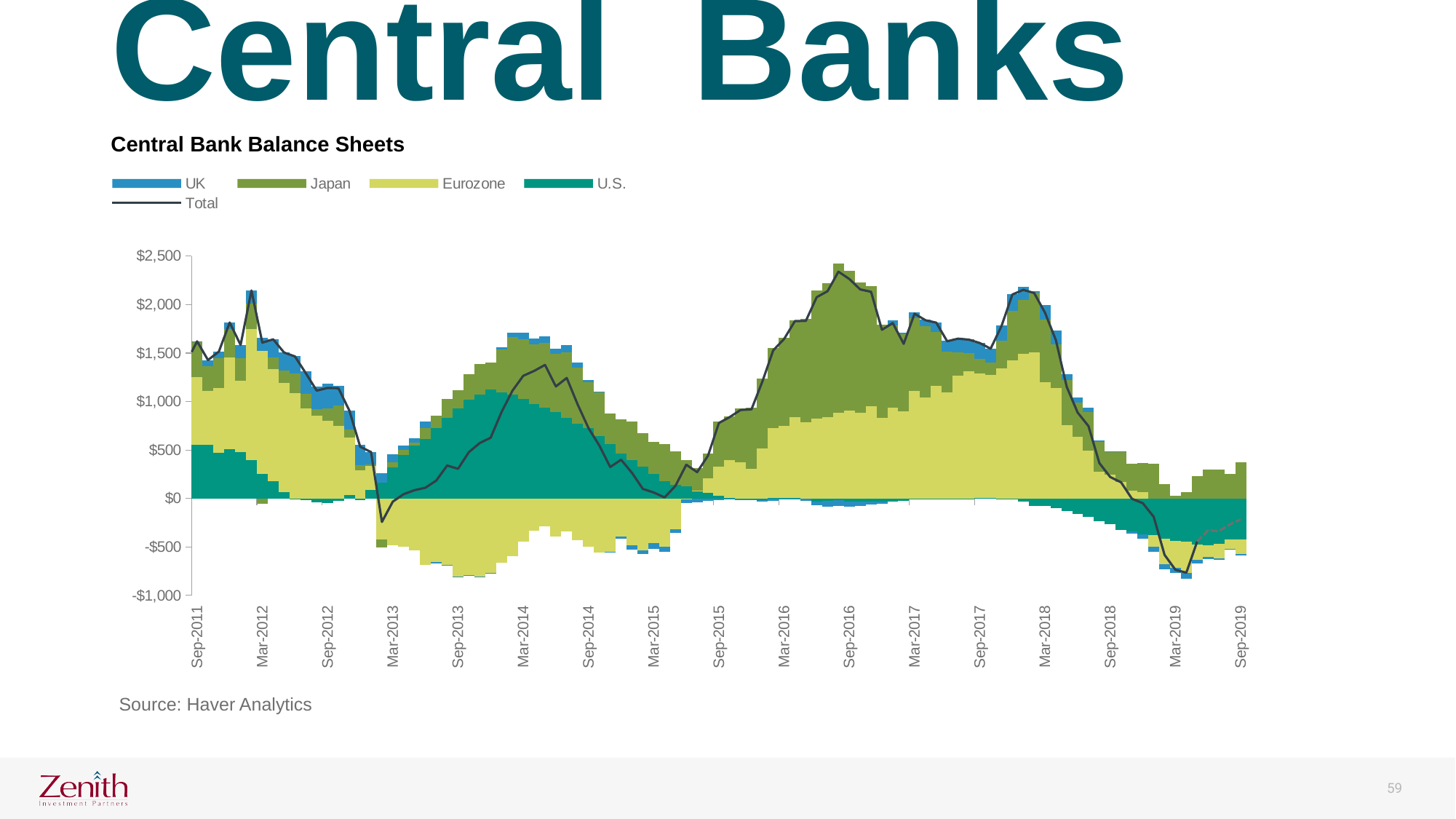

Central  Banks

Central Bank Balance Sheets

### Chart

| Category | U.S. | Eurozone | Japan | UK | Total | Estimate |
|---|---|---|---|---|---|---|
| 39202 | 35.113999999999976 | 250.1635042999999 | -218.94989986845727 | 13.206102299999994 | 79.5337067315427 | None |
| 39233 | 25.40600000000004 | 208.45056400000007 | -208.81129773799012 | 4.635045899999968 | 29.680312162009503 | None |
| 39263 | 20.669000000000047 | 212.98667429999995 | -177.40277391536264 | 6.905450399999985 | 63.15835078463694 | None |
| 39294 | 22.33800000000008 | 226.96733110000045 | -114.4882766134867 | 52.20684490000002 | 187.0238993865141 | None |
| 39325 | 21.94799999999997 | 158.86601640000043 | -27.987349901801405 | 45.822748800000035 | 198.64941529819902 | None |
| 39355 | 39.928999999999995 | 316.58049300000005 | -36.903808339916246 | 47.363956600000066 | 366.9696412600838 | None |
| 39386 | 30.737000000000016 | 383.5496922999999 | -44.7992604156281 | 48.45735639999999 | 417.9447882843719 | None |
| 39416 | 22.746000000000045 | 453.40128060000006 | -6.59433003167198 | 47.95248160000001 | 517.5054321683285 | None |
| 39447 | 20.67399999999997 | 676.7180683000003 | 4.775997575616642 | 38.11758039999994 | 740.2856462756171 | None |
| 39478 | 34.533999999999956 | 483.29940009999996 | 96.98595902538543 | 38.68845390000003 | 653.5078130253851 | None |
| 39507 | 16.415999999999986 | 471.0376002000001 | 90.71673075722775 | 38.119219299999976 | 616.2895502572279 | None |
| 39538 | 24.162000000000017 | 579.7254776000001 | 164.24577339797275 | 42.68090330000005 | 810.8141542979723 | None |
| 39568 | 8.445000000000036 | 630.4597480999996 | 152.9142352480636 | 23.475016900000007 | 815.2940002480631 | None |
| 39599 | 27.06799999999998 | 620.7014327999996 | 165.05484983239492 | 22.245549600000054 | 835.0698322323944 | None |
| 39629 | 27.607999999999965 | 564.4281591 | 132.91605883841495 | 22.174778899999996 | 747.1269968384152 | None |
| 39660 | 54.73499999999998 | 636.0594259999997 | 126.9629349296446 | 74.18405249999999 | 891.9414134296449 | None |
| 39691 | 37.108999999999945 | 589.9315460999994 | 55.69104460233143 | 62.501861500000004 | 745.2334522023305 | None |
| 39721 | 321.9249999999999 | 783.0224013999998 | 90.75006267632423 | 49.494560099999944 | 1245.1920241763235 | None |
| 39752 | 1085.7009999999998 | 906.8813088999998 | 241.93335950211124 | 193.06921710000003 | 2427.5848855021113 | None |
| 39782 | 1226.6999999999996 | 617.3269265999996 | 249.41850903107854 | 153.88452889999996 | 2247.3299645310767 | None |
| 39813 | 1348.795 | 608.3443843999996 | 355.3567315340076 | 148.12496590000003 | 2460.621081834008 | None |
| 39844 | 1026.818 | 565.4269572000002 | 277.5563374228536 | 67.84138199999995 | 1937.642676622853 | None |
| 39872 | 1022.29 | 356.4758274000002 | 247.382966479319 | 67.66862999999995 | 1693.8174238793192 | None |
| 39903 | 1177.5910000000001 | 276.77038399999975 | 140.27129803682104 | 59.448547499999975 | 1654.081229536822 | None |
| 39933 | 1178.581 | 169.59311790000032 | 116.2771945582608 | 141.83427679999997 | 1606.2855892582597 | None |
| 39964 | 1176.0610000000001 | 242.03253300000017 | 174.01318609614202 | 158.898184 | 1751.0049030961427 | None |
| 39994 | 1132.8579999999997 | 492.6625487999998 | 188.41362760622903 | 179.7015977 | 1993.63577410623 | None |
| 40025 | 1081.922 | 336.3025998000002 | 201.61782585090404 | 96.98145660000002 | 1716.8238822509031 | None |
| 40056 | 1164.9199999999998 | 428.49420630000037 | 229.9987562467094 | 114.55329990000001 | 1937.96626244671 | None |
| 40086 | 929.1950000000002 | 166.1331651000002 | 218.59949936071988 | 122.10289560000001 | 1436.030560060721 | None |
| 40117 | 192.45100000000014 | -58.26169020000016 | 64.33145656876226 | -16.792325200000068 | 181.72844116876163 | None |
| 40147 | 100.24200000000016 | 100.85415880000026 | 60.715914224065195 | 29.0146476 | 290.82672062406533 | None |
| 40178 | -5.389999999999784 | -29.258378100000204 | 17.250009378079856 | 31.429238400000003 | 14.030869678078872 | None |
| 40209 | 319.804 | 153.0596354 | 17.79433179227352 | 145.21751580000003 | 635.8754829922741 | None |
| 40237 | 370.012 | 254.77829640000004 | 91.52093825255415 | 132.31743180000007 | 848.6286664525542 | None |
| 40268 | 235.59399999999985 | 239.55651600000039 | 76.88031749816426 | 122.76079380000004 | 674.7916272981636 | None |
| 40298 | 263.76 | 250.6669748000001 | 61.54120585793677 | 60.51030120000001 | 636.4784818579387 | None |
| 40329 | 253.92599999999987 | 180.6077944000002 | 85.91956263001843 | 28.35140089999999 | 548.8047579300179 | None |
| 40359 | 305.2800000000002 | -173.47149390000016 | 109.95638923064166 | 9.901058299999988 | 251.66595363064027 | None |
| 40390 | 324.75100000000003 | -48.46122959999999 | 125.62097567326202 | 3.915176999999992 | 405.8259230732624 | None |
| 40421 | 226.11300000000023 | -62.5349438999998 | 206.45440679528892 | 9.16979699999998 | 379.20225989528956 | None |
| 40451 | 157.67099999999968 | -243.58728699999998 | 151.8940815040155 | 12.187725300000062 | 78.16551980401431 | None |
| 40482 | 133.85500000000005 | -1.4725220999998179 | 252.8779412928086 | 6.41623740000008 | 391.6766565928098 | None |
| 40512 | 139.64199999999983 | 4.250348799999859 | 225.6237132054195 | -0.46160399999994883 | 369.0544580054196 | None |
| 40543 | 186.5030000000001 | -127.29684859999946 | 182.1600027639809 | -0.6323773999999949 | 240.73377676398167 | None |
| 40574 | 196.64100000000008 | 16.39479989999959 | 205.11544845742847 | -25.03625999999992 | 393.11498835742765 | None |
| 40602 | 247.09400000000014 | 64.02221039999966 | 170.08462618711894 | -3.117163199999995 | 478.08367338711923 | None |
| 40633 | 315.3730000000001 | 11.633755999999718 | 400.7192196388205 | 11.862346799999923 | 739.5883224388209 | None |
| 40663 | 360.5130000000001 | 113.40599370000027 | 396.3757327607995 | 2.476048899999972 | 872.7707753607988 | None |
| 40694 | 440.95499999999976 | 85.84513110000015 | 350.27890366824545 | 17.98558889999996 | 895.0646236682455 | None |
| 40724 | 534.4000000000002 | 295.29890960000006 | 364.2163427737128 | 12.835349299999965 | 1206.7506016737138 | None |
| 40755 | 538.278 | 291.34572649999944 | 355.62373144876335 | 17.98593359999995 | 1203.2333915487623 | None |
| 40786 | 552.8729999999999 | 438.2591256999997 | 396.8843149406165 | 14.056917000000002 | 1402.0733576406165 | None |
| 40816 | 552.2300000000002 | 701.2294382000003 | 366.41845587363696 | 1.552820999999982 | 1621.4307150736379 | None |
| 40847 | 550.2929999999999 | 562.3856016999999 | 249.61302804156537 | 65.89414259999992 | 1428.1857723415649 | None |
| 40877 | 468.23400000000026 | 675.0986883999999 | 306.81008582913114 | 64.67616099999995 | 1514.8189352291315 | None |
| 40908 | 505.525 | 948.4948439999994 | 293.92651559597607 | 67.35653319999996 | 1815.3028927959767 | None |
| 40939 | 476.0179999999998 | 741.7472431000003 | 229.85996865520053 | 136.04621119999993 | 1583.6714229552006 | None |
| 40968 | 392.50099999999975 | 1353.8604178 | 261.78474306698354 | 137.10945839999994 | 2145.255619266982 | None |
| 40999 | 255.614 | 1267.7437896000004 | -52.575888457945254 | 136.92906440000002 | 1607.7109655420552 | None |
| 41029 | 175.57599999999996 | 1156.9071259999996 | 119.49263617363658 | 189.78237390000012 | 1641.7581360736372 | None |
| 41060 | 67.65800000000021 | 1122.9198642999995 | 126.92724662287547 | 188.15353200000007 | 1505.6586429228762 | None |
| 41090 | -1.7040000000001498 | 1089.7199858 | 199.5772952039374 | 177.56062310000016 | 1465.1539041039357 | None |
| 41121 | -16.818999999999917 | 932.3533967000004 | 146.3041097124822 | 230.24232920000003 | 1292.0808356124835 | None |
| 41152 | -41.08199999999984 | 855.5586587999996 | 67.6410083837935 | 230.58371119999993 | 1112.7013783837913 | None |
| 41182 | -46.46399999999984 | 800.0473727999995 | 125.79234453651544 | 260.94190839999993 | 1140.3176257365164 | None |
| 41213 | -22.548000000000012 | 747.4261186000009 | 210.5223867040431 | 202.23275520000007 | 1137.6332605040425 | None |
| 41243 | 37.12699999999991 | 591.5337173999999 | 83.2450323538796 | 196.5335532 | 908.4393029538784 | None |
| 41274 | -18.794999999999895 | 291.0353097000007 | 51.66746266449573 | 210.15368430000004 | 534.0614566644958 | None |
| 41305 | 89.15899999999999 | 247.99756200000056 | 15.257750970752992 | 126.34892649999996 | 478.76323947075326 | None |
| 41333 | 164.87799999999987 | -424.23570489999963 | -79.7955283232683 | 97.15333140000004 | -241.99990182326837 | None |
| 41364 | 324.119 | -485.29757380000046 | 48.079356453849755 | 80.56502799999998 | -32.534189346151265 | None |
| 41394 | 452.08800000000025 | -498.7008720000001 | 49.01431260229106 | 42.118061199999836 | 44.51950180229147 | None |
| 41425 | 542.4739999999999 | -535.1709590999993 | 33.65882668206077 | 44.291121599999926 | 85.25298918206126 | None |
| 41455 | 615.1249999999999 | -683.0736475999996 | 113.0579469920483 | 65.47283039999985 | 110.58212979204995 | None |
| 41486 | 725.04 | -658.5671572000002 | 130.7482454674864 | -12.749434900000022 | 184.47165336748662 | None |
| 41517 | 831.6499999999997 | -684.0096567999993 | 197.17567816903215 | -4.797725099999983 | 340.0182962690348 | None |
| 41547 | 929.5609999999997 | -804.8308145000003 | 186.63866118997373 | -5.661658299999983 | 305.70718838997203 | None |
| 41578 | 1020.2589999999998 | -786.7744104000005 | 258.5745157125403 | -14.0714742000001 | 477.9876311125406 | None |
| 41608 | 1074.5140000000001 | -803.1107681999994 | 309.69070891397865 | -9.394970799999957 | 571.6989699139816 | None |
| 41639 | 1125.2749999999994 | -770.4301751000005 | 276.9262894009301 | -5.305292200000089 | 626.4658221009291 | None |
| 41670 | 1093.4340000000002 | -665.6085582000006 | 443.4574994792695 | 19.586521500000064 | 890.8694627792713 | None |
| 41698 | 1069.372 | -597.3777258000003 | 595.9402758870469 | 42.977279800000105 | 1110.9118298870478 | None |
| 41729 | 1024.7149999999997 | -441.90478419999926 | 621.4799427283587 | 61.5608056000001 | 1265.8509641283597 | None |
| 41759 | 977.3999999999999 | -335.22253199999955 | 615.7181320290101 | 58.00270320000011 | 1315.8983032290105 | None |
| 41790 | 937.5260000000001 | -291.36081620000056 | 669.4973759346608 | 62.366530199999936 | 1378.0290899346585 | None |
| 41820 | 889.6760000000002 | -392.86589959999986 | 601.8055925354397 | 57.11307680000011 | 1155.7287697354398 | None |
| 41851 | 834.8399999999998 | -342.0895880999999 | 669.5805217567885 | 81.08053949999994 | 1243.4114731567868 | None |
| 41882 | 769.2800000000002 | -428.4044106000007 | 577.1852335329654 | 53.14979750000004 | 971.2106204329647 | None |
| 41912 | 725.0320000000006 | -494.3424267999998 | 474.0918863602177 | 21.265942500000023 | 726.0474020602193 | None |
| 41943 | 643.3580000000005 | -556.8115487999999 | 450.87201835022614 | 7.718733000000033 | 545.1372025502277 | None |
| 41973 | 560.0549999999997 | -548.6178353 | 317.64169114294117 | -4.680937800000007 | 324.3979180429406 | None |
| 42004 | 465.0850000000002 | -393.68272360000003 | 349.1001069660871 | -21.197951499999924 | 399.30443186608676 | None |
| 42035 | 397.926 | -484.8540988000001 | 393.84042504983887 | -42.67440300000003 | 264.2379232498371 | None |
| 42063 | 326.75300000000004 | -533.5705935000003 | 343.87578940411555 | -38.54427370000013 | 98.51392220411626 | None |
| 42094 | 253.63200000000052 | -462.92190420000037 | 327.3176858293092 | -56.44754860000012 | 61.58023302930715 | None |
| 42124 | 175.44999999999965 | -494.2769114000001 | 382.20124588703317 | -52.73245800000004 | 10.641876487033741 | None |
| 42155 | 141.32700000000042 | -319.8978982999994 | 345.00595697869585 | -36.187153799999926 | 130.24790487869888 | None |
| 42185 | 126.70699999999968 | -11.427765699999703 | 266.5212476523866 | -33.85142760000004 | 347.9490543523873 | None |
| 42216 | 78.84299999999999 | 2.1212184999996886 | 229.52240599171648 | -38.976052999999844 | 271.5105714917172 | None |
| 42247 | 61.36900000000001 | 145.52077560000055 | 258.5335252519032 | -23.39607619999995 | 442.0272246519037 | None |
| 42277 | 25.061 | 302.70033630000046 | 467.90751716735014 | -16.849715199999892 | 778.8191382673499 | None |
| 42308 | 2.5849999999998374 | 390.84836980000006 | 456.48111853483897 | -9.910262599999943 | 840.0042257348392 | None |
| 42338 | -8.842999999999712 | 374.18495069999966 | 551.7641867451464 | -3.8412885999999924 | 913.2648488451451 | None |
| 42369 | -11.072999999999666 | 304.7248608000004 | 633.4982722437999 | -7.612919399999973 | 919.5372136438014 | None |
| 42400 | -17.714999999999925 | 514.1037295000003 | 721.7231641697413 | -12.859861799999983 | 1205.2520318697423 | None |
| 42429 | 3.071000000000268 | 725.2617771999996 | 824.6359481876917 | -24.858463499999985 | 1528.11026188769 | None |
| 42460 | 2.2370000000000445 | 750.0657779999993 | 904.1527855097269 | -11.354019600000044 | 1645.1015439097282 | None |
| 42490 | 3.166000000000224 | 837.0843048000003 | 998.0365499759957 | -8.030834300000066 | 1830.2560204759945 | None |
| 42521 | -2.8700000000005943 | 783.8349721999998 | 1070.0436068531035 | -19.55597720000002 | 1831.4526018531012 | None |
| 42551 | -28.572999999999737 | 827.7409697999993 | 1315.7105728583813 | -38.624652500000025 | 2076.2538901583803 | None |
| 42582 | -20.982000000000056 | 841.3133771000005 | 1379.4630408789574 | -61.432857200000136 | 2138.361560778959 | None |
| 42613 | -17.19800000000049 | 885.0561129000001 | 1535.6285567901114 | -63.67206560000005 | 2339.81460409011 | None |
| 42643 | -32.109000000000165 | 907.2380394999997 | 1440.9126688514973 | -51.85622180000016 | 2264.185486551497 | None |
| 42674 | -35.01300000000018 | 882.9688281999993 | 1347.902480965911 | -39.454712199999854 | 2156.403596965909 | None |
| 42704 | -30.78100000000017 | 955.2046409999999 | 1235.8974015168083 | -28.206210799999965 | 2132.114831716809 | None |
| 42735 | -35.1360000000005 | 833.7065966999995 | 958.2214845388881 | -16.771968200000043 | 1740.0201130388843 | None |
| 42766 | -29.511000000000287 | 939.1488859999995 | 842.6802419786923 | 57.673209599999886 | 1809.9913375786887 | None |
| 42794 | -21.093999999999724 | 896.5275278 | 798.2844818552355 | 13.206102299999994 | 1595.223000907618 | None |
| 42825 | -13.222000000000733 | 1108.7337455999996 | 748.1147742956833 | 62.64725939999993 | 1906.273779295681 | None |
| 42855 | -4.522999999999833 | 1039.5413947999991 | 738.3707507226455 | 65.52998550000011 | 1838.9191310226458 | None |
| 42886 | -1.1969999999994485 | 1163.4941205999994 | 551.2663781364884 | 100.39106300000012 | 1813.9545617364874 | None |
| 42916 | -3.135000000000332 | 1097.6660454000005 | 419.35202694095074 | 107.78286170000007 | 1621.6659340409497 | None |
| 42947 | 0.7859999999997314 | 1265.393605499999 | 244.40487447161274 | 138.03683160000014 | 1648.6213115716098 | None |
| 42978 | -5.546999999999969 | 1315.2394625999998 | 183.64643116244395 | 145.25480299999992 | 1638.5936967624452 | None |
| 43008 | 3.658999999999857 | 1287.8657101999993 | 146.6373227076181 | 165.50785600000006 | 1603.6698889076179 | None |
| 43039 | 6.790999999999769 | 1265.4702629999997 | 128.57956657937387 | 144.65042919999993 | 1545.4912587793733 | None |
| 43069 | -7.715000000000138 | 1343.3203752999998 | 280.9745431021549 | 162.5544402 | 1779.1343586021533 | None |
| 43100 | -2.7709999999991908 | 1426.8938260999996 | 509.0117639515643 | 170.9741628 | 2104.108752851566 | None |
| 43131 | -33.61299999999989 | 1490.2646882 | 554.7528960251684 | 140.36068320000007 | 2151.7652674251713 | None |
| 43159 | -75.3010000000005 | 1508.2270750000007 | 617.0656973299407 | 13.206102299999994 | 2119.947949025171 | None |
| 43190 | -77.42000000000004 | 1202.6922956000012 | 641.3305408041952 | 150.3141792 | 1916.9170156041969 | None |
| 43220 | -97.25599999999979 | 1141.7934718000006 | 448.5545157208204 | 140.5840733999999 | 1633.6760609208216 | None |
| 43251 | -132.39500000000072 | 754.4237161999998 | 468.41626505644297 | 61.345835399999935 | 1151.790816656444 | None |
| 43281 | -157.85599999999977 | 635.0591891999998 | 352.13969026623994 | 57.743771999999915 | 887.0866514662392 | None |
| 43312 | -187.6029999999993 | 492.9318060000014 | 401.70336910392024 | 39.60416759999996 | 746.6363427039227 | None |
| 43343 | -233.44599999999983 | 275.9246151000001 | 305.4232322188355 | 17.28833080000003 | 365.1901781188336 | None |
| 43373 | -262.7519999999999 | 245.13455520000173 | 232.8256573008627 | 6.257869999999999 | 221.4660825008625 | None |
| 43404 | -321.3859999999995 | 169.24425440000056 | 307.23070683993825 | 10.932306799999903 | 166.0212680399411 | None |
| 43434 | -341.4219999999997 | 81.1429123000007 | 275.5928082314218 | -18.509313000000027 | -3.1955924685771464 | None |
| 43465 | -373.04400000000015 | 63.42471440000086 | 303.78428989317194 | -43.207860000000096 | -49.042855706826316 | None |
| 43496 | -379.5469999999996 | -116.52926569999966 | 360.5738332136692 | -53.893046999999974 | -189.39547948633083 | None |
| 43524 | -418.8109999999998 | -258.40950490000034 | 149.85155792501192 | -55.17760500000002 | -582.546551974989 | None |
| 43555 | -436.58099999999945 | -282.5177594000001 | 30.4389399915852 | -47.23670099999988 | -735.8965204084136 | None |
| 43585 | -444.6130000000004 | -324.0825468000006 | 64.53609629236645 | -61.30844999999996 | -765.4679005076357 | None |
| 43616 | -476.0749999999998 | -158.2591604999992 | 227.08391898260416 | -35.90923499999998 | -443.15947651739583 | -443.15947651739583 |
| 43646 | -480.0529393863586 | -121.4172014999999 | 298.0350354831378 | -25.63277099999994 | None | -329.06787640321863 |
| 43677 | -469.4728961357013 | -146.94444030000042 | 298.5445401243503 | -17.925422999999995 | None | -335.79821931135 |
| 43708 | -426.1958735244265 | -94.10674949999986 | 253.8939419186388 | -1.3429469999999277 | None | -267.75162810578655 |
| 43738 | -425.4927714370598 | -147.7267557000008 | 369.62221754258184 | -12.320078999999984 | None | -215.91738859447673 |
|  | None | None | None | None | None | None |
|  | None | None | None | None | None | None |
|  | None | None | None | None | None | None |
Source: Haver Analytics